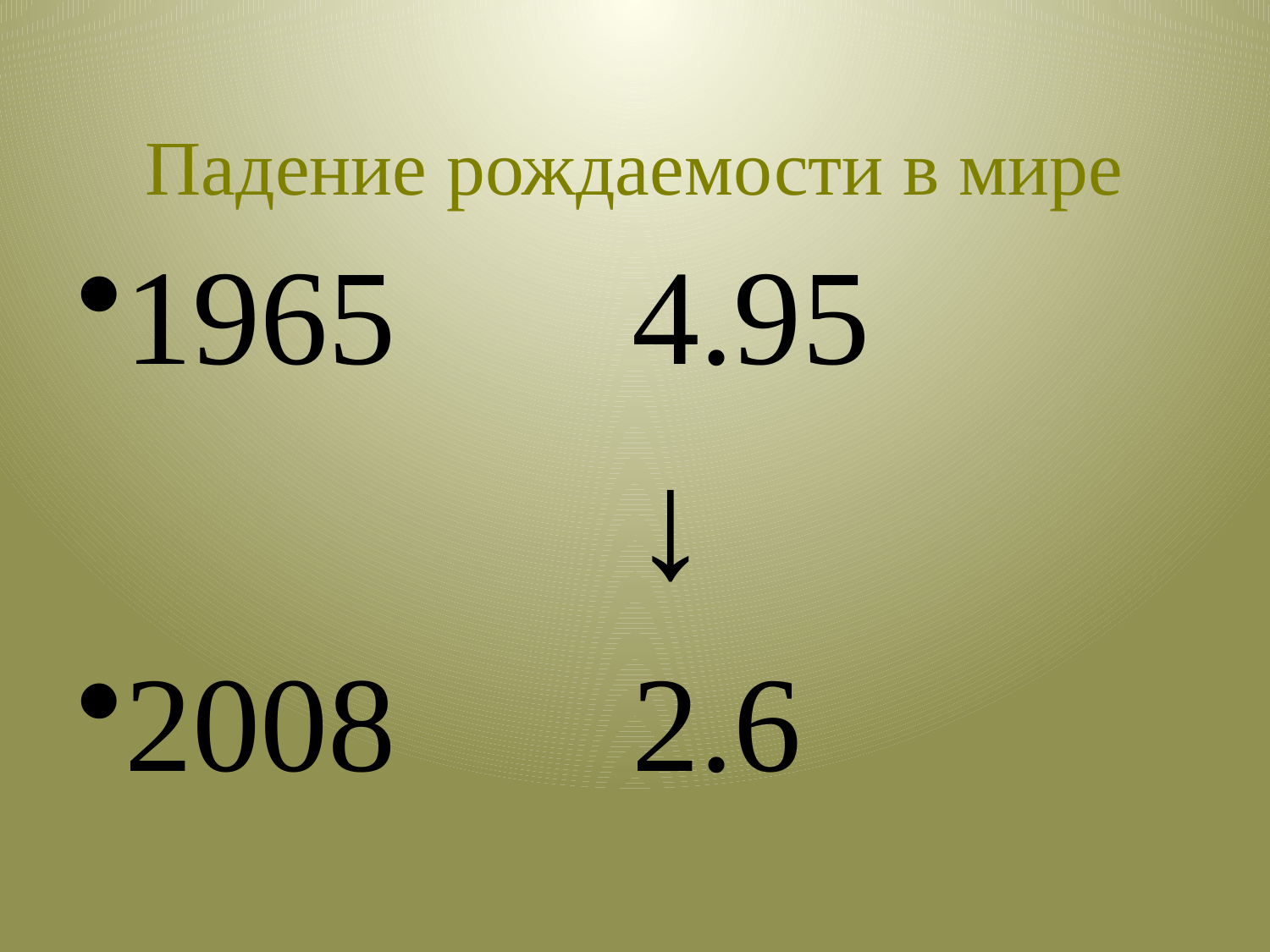

# Падение рождаемости в мире
1965		4.95
					↓
2008		2.6